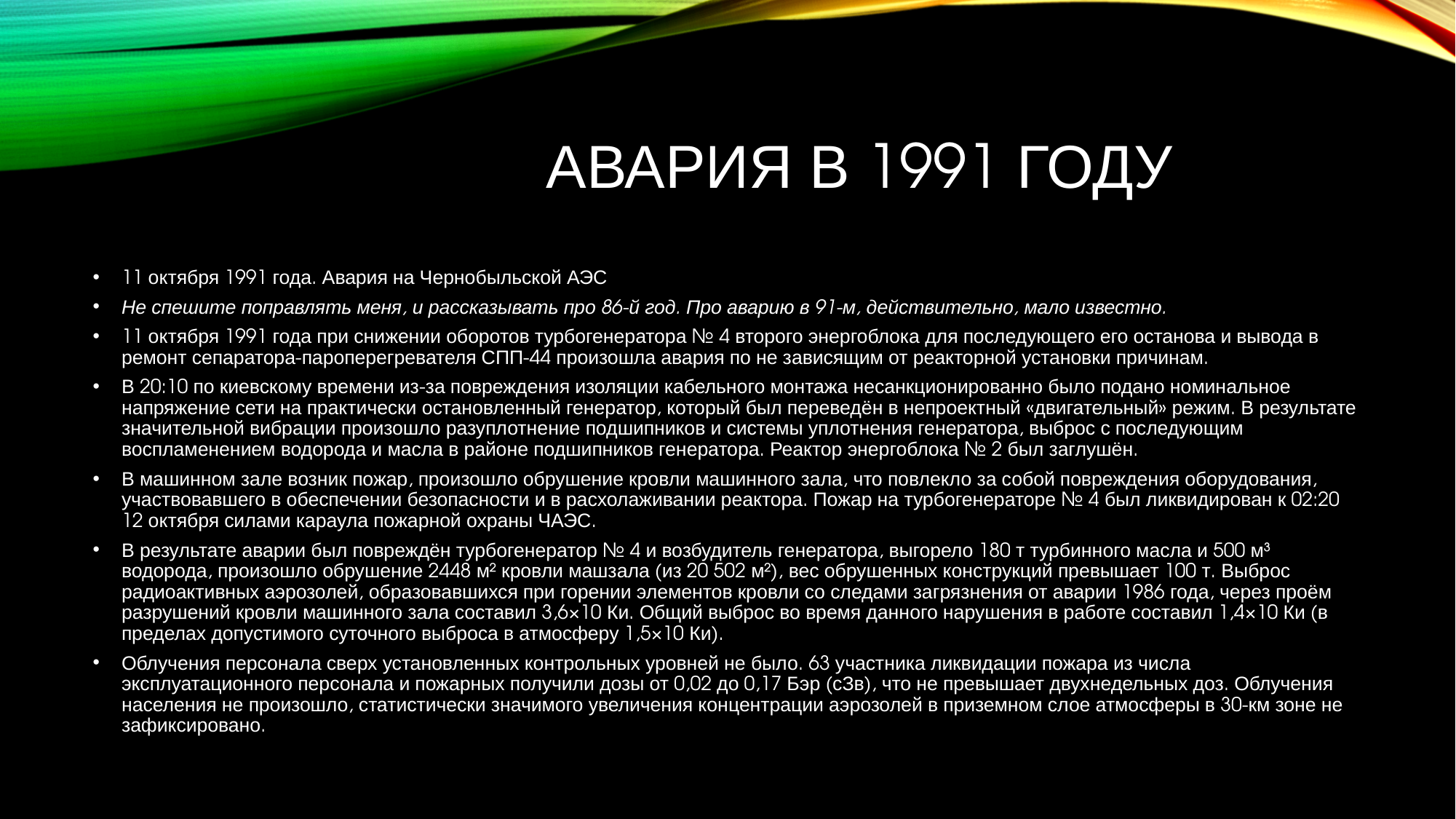

# авария в 1991 году
11 октября 1991 года. Авария на Чернобыльской АЭС⁠⁠
Не спешите поправлять меня, и рассказывать про 86-й год. Про аварию в 91-м, действительно, мало известно.
11 октября 1991 года при снижении оборотов турбогенератора № 4 второго энергоблока для последующего его останова и вывода в ремонт сепаратора-пароперегревателя СПП-44 произошла авария по не зависящим от реакторной установки причинам.
В 20:10 по киевскому времени из-за повреждения изоляции кабельного монтажа несанкционированно было подано номинальное напряжение сети на практически остановленный генератор, который был переведён в непроектный «двигательный» режим. В результате значительной вибрации произошло разуплотнение подшипников и системы уплотнения генератора, выброс с последующим воспламенением водорода и масла в районе подшипников генератора. Реактор энергоблока № 2 был заглушён.
В машинном зале возник пожар, произошло обрушение кровли машинного зала, что повлекло за собой повреждения оборудования, участвовавшего в обеспечении безопасности и в расхолаживании реактора. Пожар на турбогенераторе № 4 был ликвидирован к 02:20 12 октября силами караула пожарной охраны ЧАЭС.
В результате аварии был повреждён турбогенератор № 4 и возбудитель генератора, выгорело 180 т турбинного масла и 500 м³ водорода, произошло обрушение 2448 м² кровли машзала (из 20 502 м²), вес обрушенных конструкций превышает 100 т. Выброс радиоактивных аэрозолей, образовавшихся при горении элементов кровли со следами загрязнения от аварии 1986 года, через проём разрушений кровли машинного зала составил 3,6×10 Ки. Общий выброс во время данного нарушения в работе составил 1,4×10 Ки (в пределах допустимого суточного выброса в атмосферу 1,5×10 Ки).
Облучения персонала сверх установленных контрольных уровней не было. 63 участника ликвидации пожара из числа эксплуатационного персонала и пожарных получили дозы от 0,02 до 0,17 Бэр (сЗв), что не превышает двухнедельных доз. Облучения населения не произошло, статистически значимого увеличения концентрации аэрозолей в приземном слое атмосферы в 30-км зоне не зафиксировано.